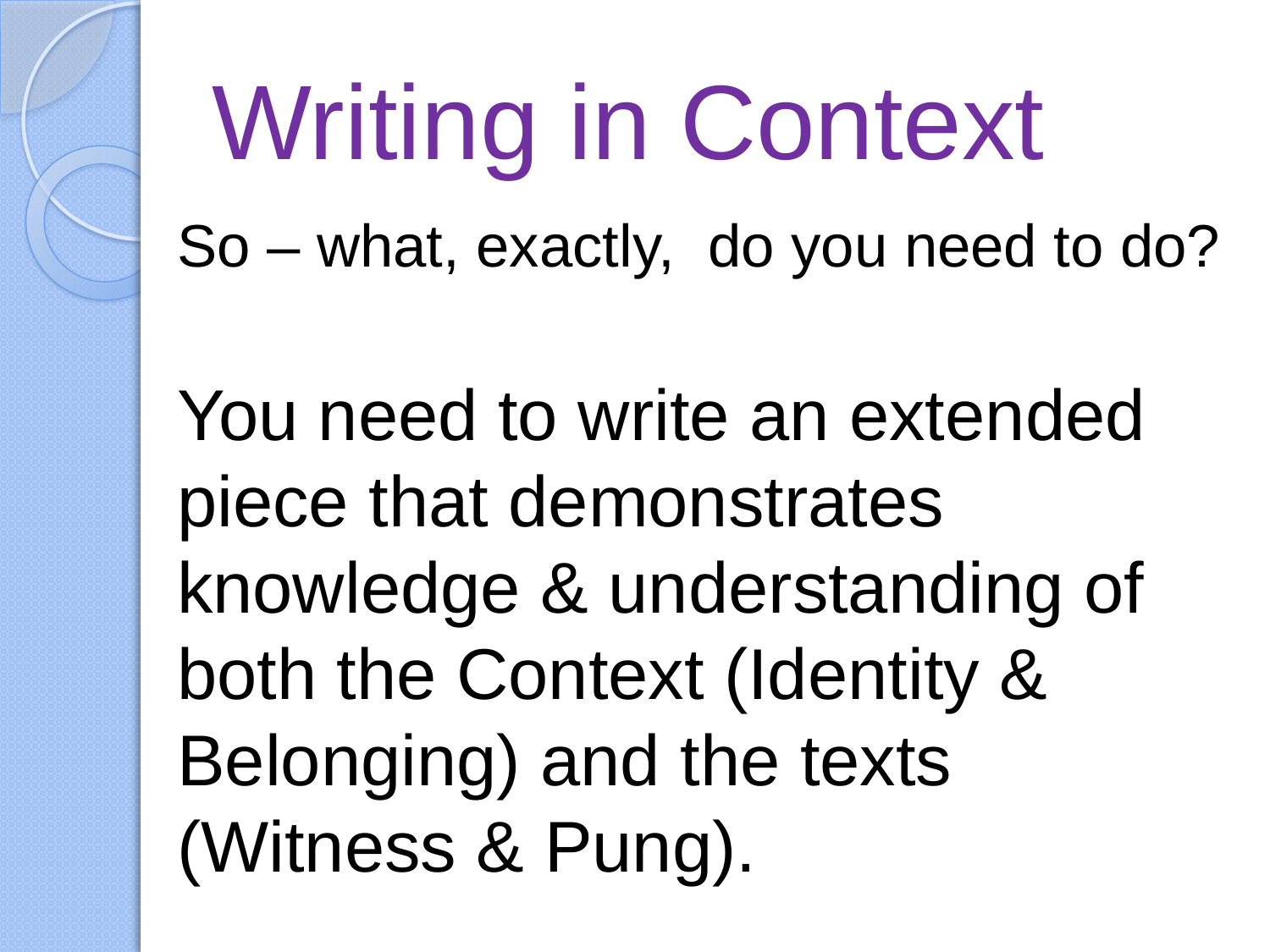

# Writing in Context
So – what, exactly,  do you need to do?

You need to write an extended piece that demonstrates knowledge & understanding of both the Context (Identity & Belonging) and the texts (Witness & Pung).